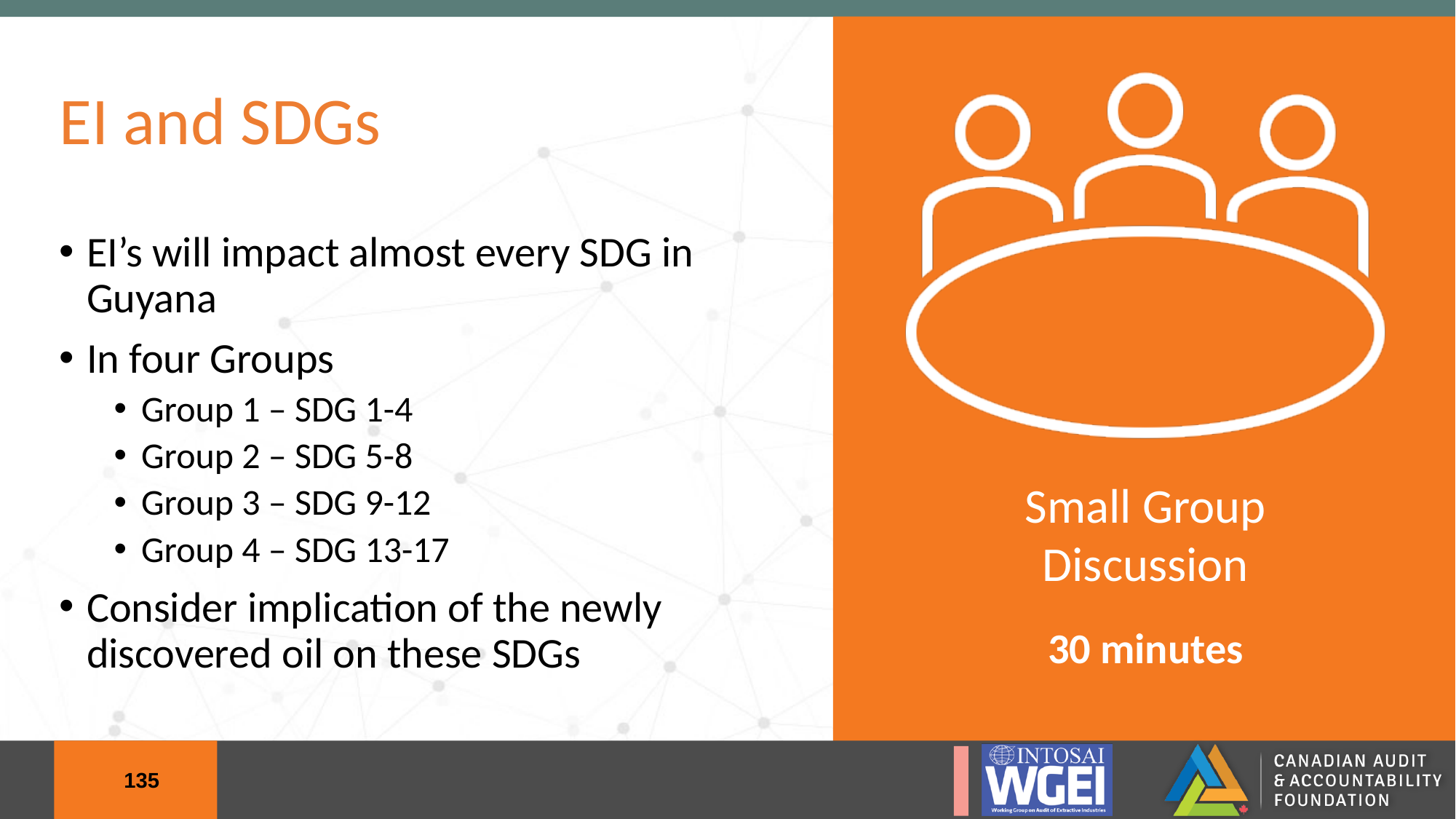

# EI and SDGs
EI’s will impact almost every SDG in Guyana
In four Groups
Group 1 – SDG 1-4
Group 2 – SDG 5-8
Group 3 – SDG 9-12
Group 4 – SDG 13-17
Consider implication of the newly discovered oil on these SDGs

30 minutes